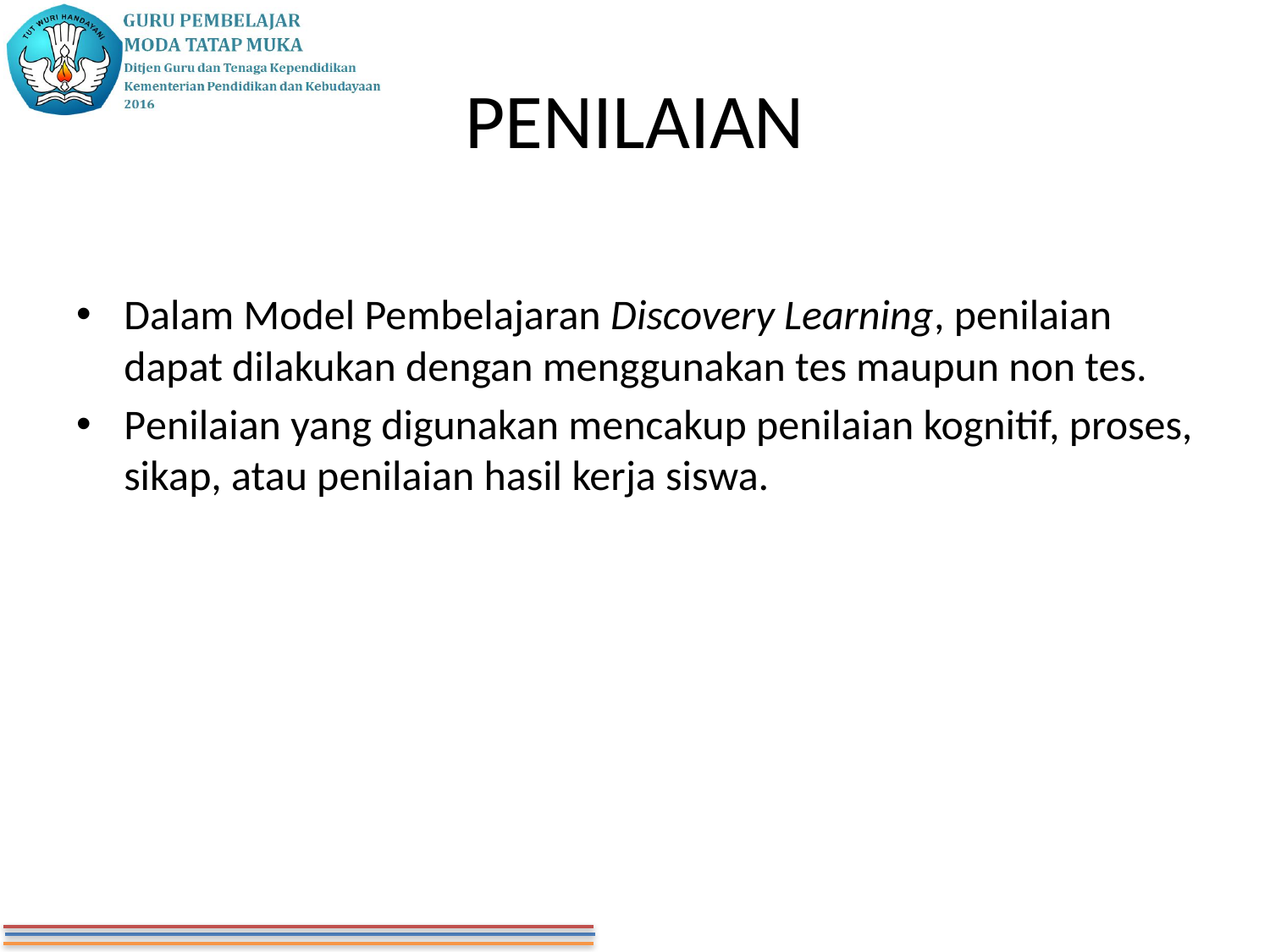

# PENILAIAN

Dalam Model Pembelajaran Discovery Learning, penilaian dapat dilakukan dengan menggunakan tes maupun non tes.
Penilaian yang digunakan mencakup penilaian kognitif, proses, sikap, atau penilaian hasil kerja siswa.